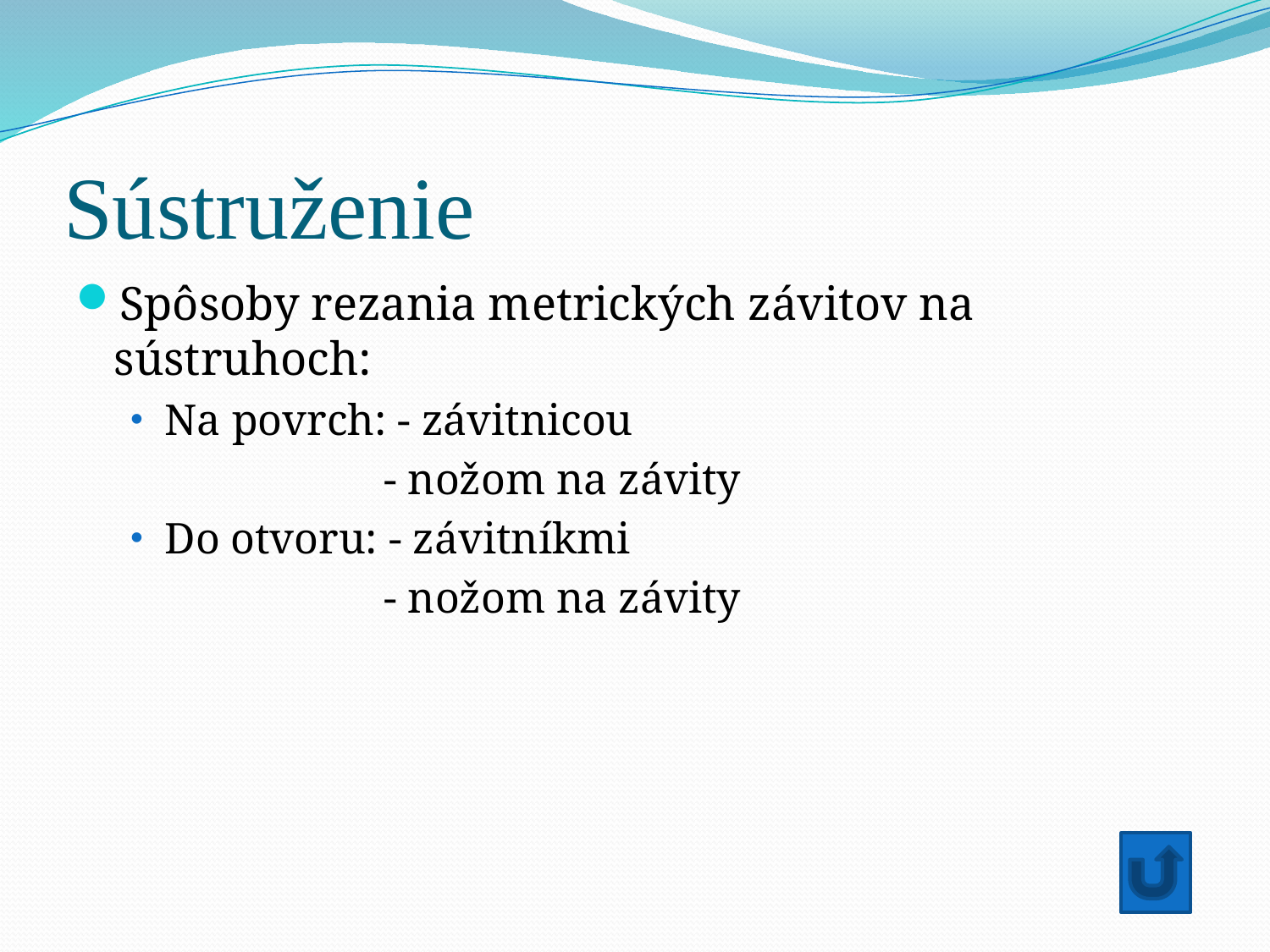

# Sústruženie
Spôsoby rezania metrických závitov na sústruhoch:
Na povrch: - závitnicou
                       - nožom na závity
Do otvoru: - závitníkmi
                       - nožom na závity